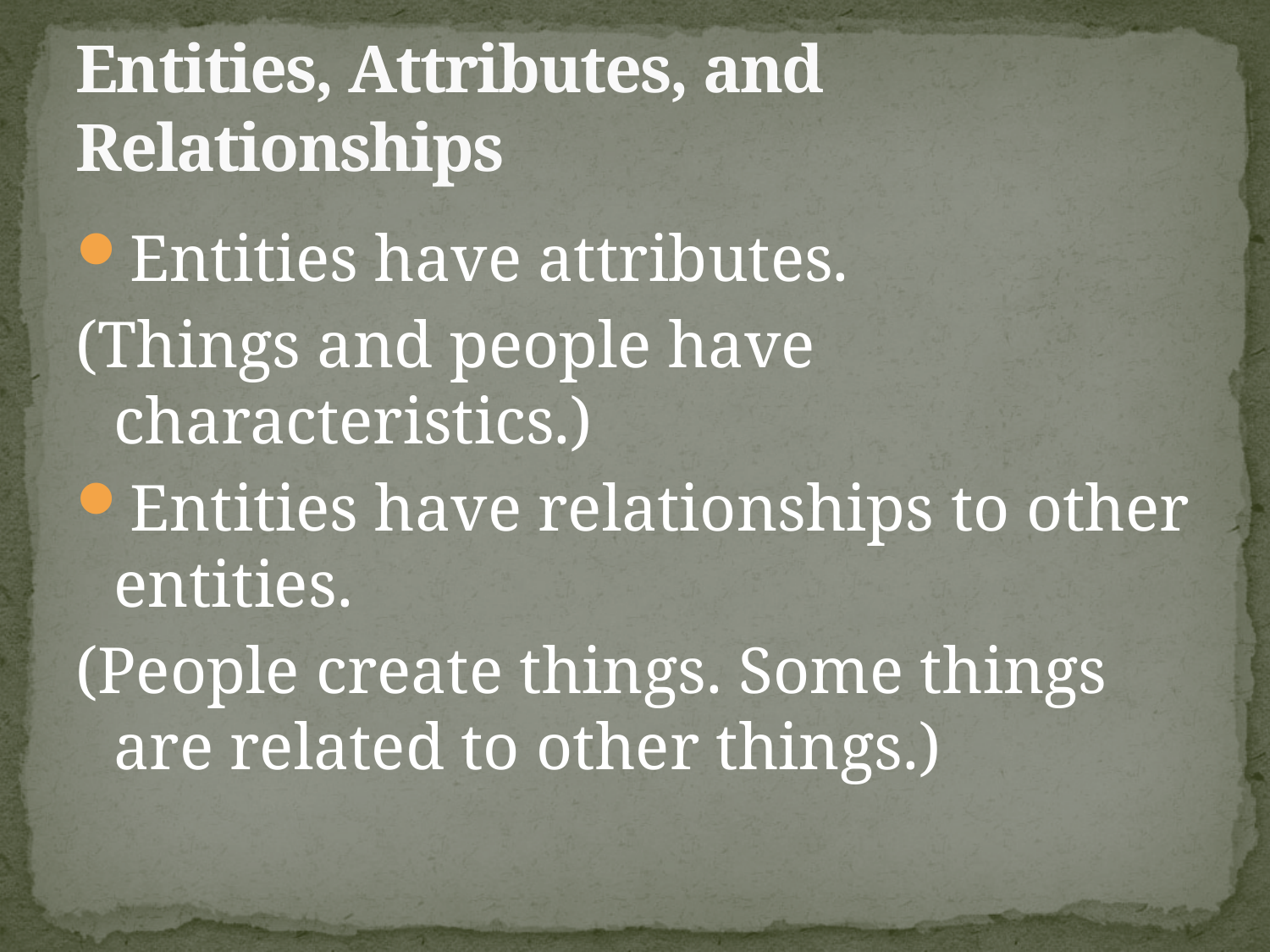

# Entities, Attributes, and Relationships
Entities have attributes.
(Things and people have characteristics.)
Entities have relationships to other entities.
(People create things. Some things are related to other things.)